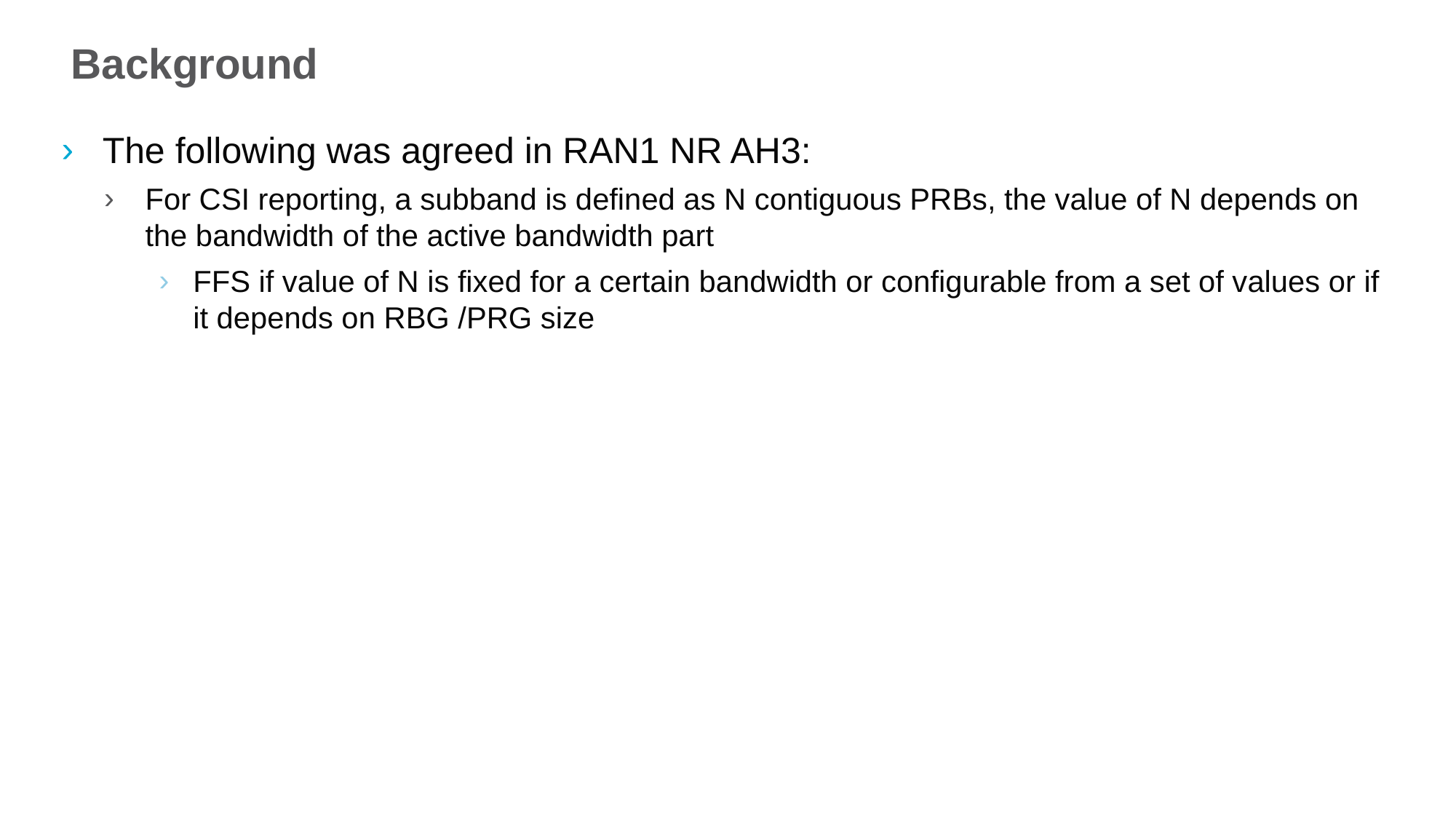

# Background
The following was agreed in RAN1 NR AH3:
For CSI reporting, a subband is defined as N contiguous PRBs, the value of N depends on the bandwidth of the active bandwidth part
FFS if value of N is fixed for a certain bandwidth or configurable from a set of values or if it depends on RBG /PRG size